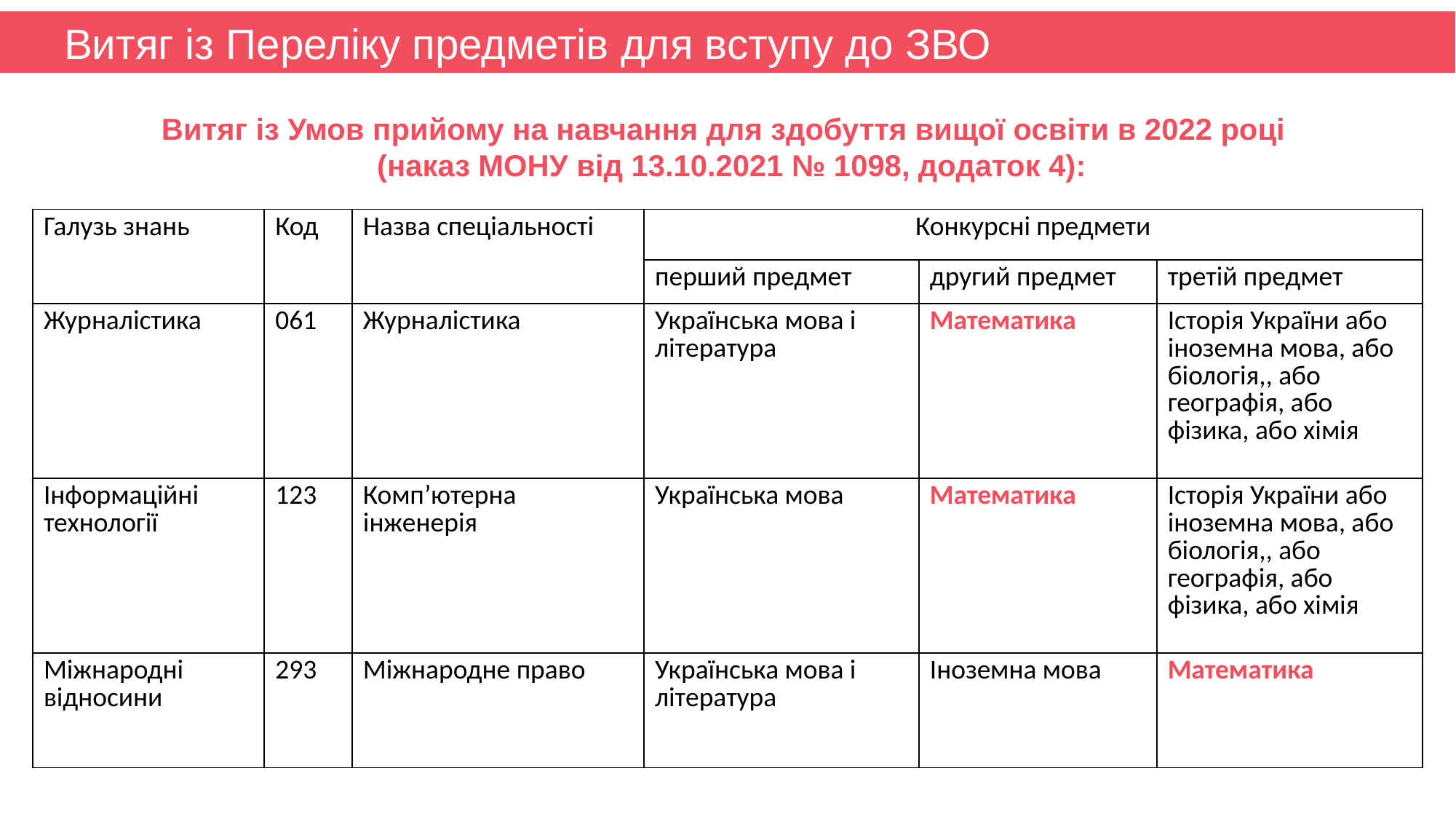

Витяг із Переліку предметів для вступу до ЗВО
Витяг із Умов прийому на навчання для здобуття вищої освіти в 2022 році
(наказ МОНУ від 13.10.2021 № 1098, додаток 4):
| Галузь знань | Код | Назва спеціальності | Конкурсні предмети |  |  |
| --- | --- | --- | --- | --- | --- |
|  |  |  | перший предмет | другий предмет | третій предмет |
| Журналістика | 061 | Журналістика | Українська мова і література | Математика | Історія України або іноземна мова, або біологія,, або географія, або фізика, або хімія |
| Інформаційні технології | 123 | Комп’ютерна інженерія | Українська мова | Математика | Історія України або іноземна мова, або біологія,, або географія, або фізика, або хімія |
| Міжнародні відносини | 293 | Міжнародне право | Українська мова і література | Іноземна мова | Математика |